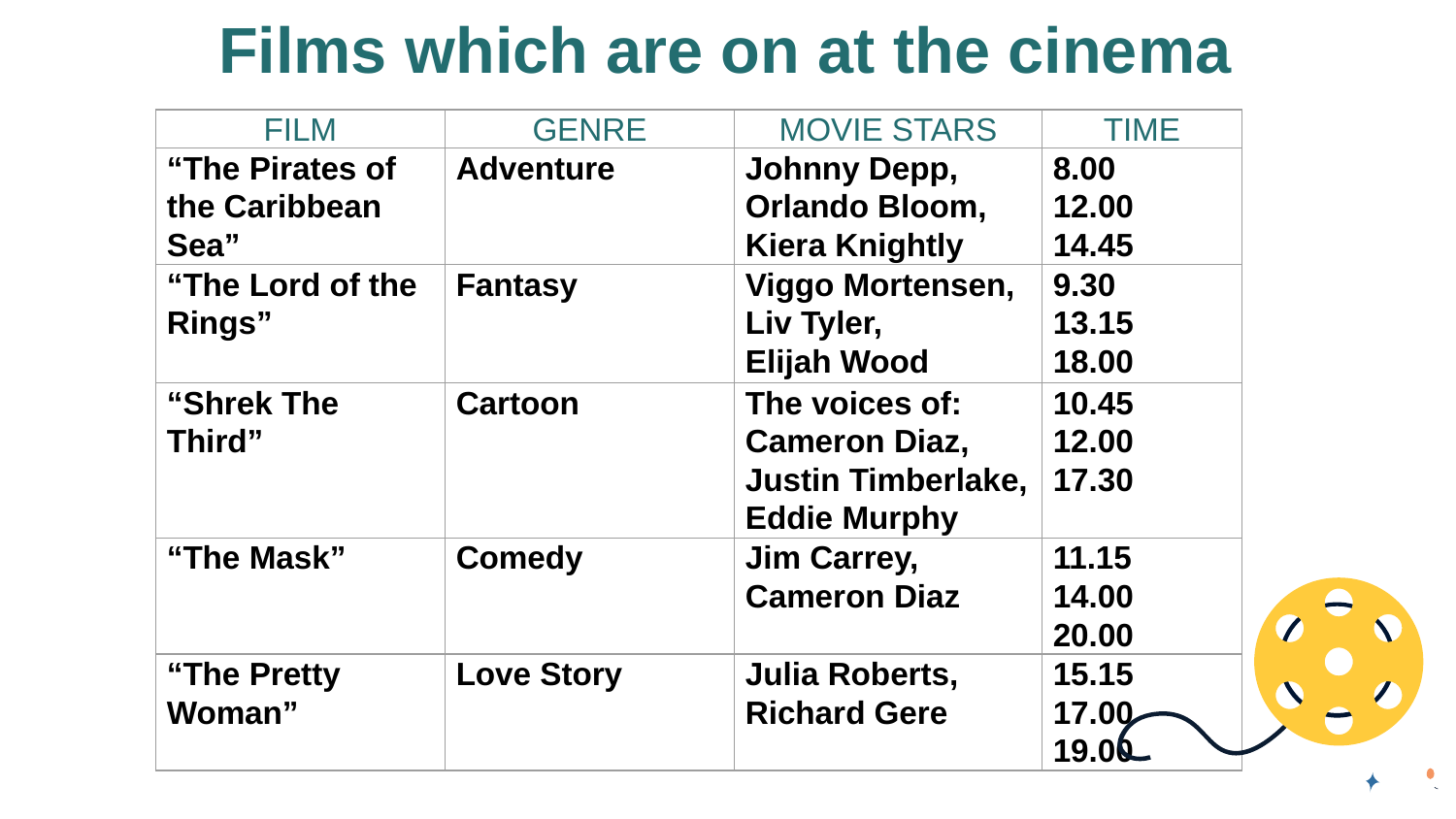

Films which are on at the cinema
| FILM | GENRE | MOVIE STARS | TIME |
| --- | --- | --- | --- |
| “The Pirates of the Caribbean Sea” | Adventure | Johnny Depp, Orlando Bloom, Kiera Knightly | 8.00 12.00 14.45 |
| “The Lord of the Rings” | Fantasy | Viggo Mortensen, Liv Tyler, Elijah Wood | 9.30 13.15 18.00 |
| “Shrek The Third” | Cartoon | The voices of: Cameron Diaz, Justin Timberlake, Eddie Murphy | 10.45 12.00 17.30 |
| “The Mask” | Comedy | Jim Carrey, Cameron Diaz | 11.15 14.00 20.00 |
| “The Pretty Woman” | Love Story | Julia Roberts, Richard Gere | 15.15 17.00 19.00 |